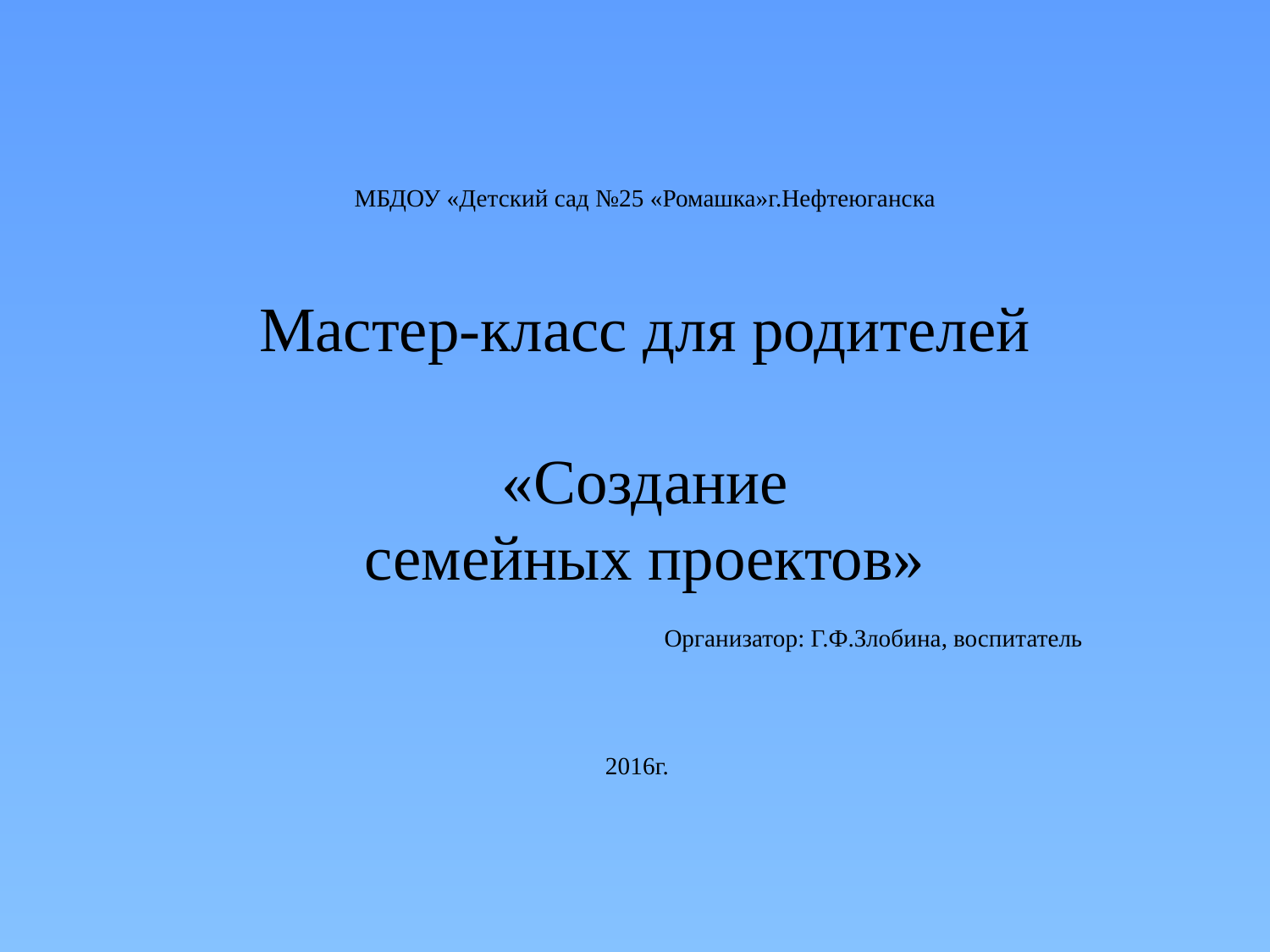

МБДОУ «Детский сад №25 «Ромашка»г.Нефтеюганска

Мастер-класс для родителей

 «Создание
семейных проектов»

Организатор: Г.Ф.Злобина, воспитатель

2016г.